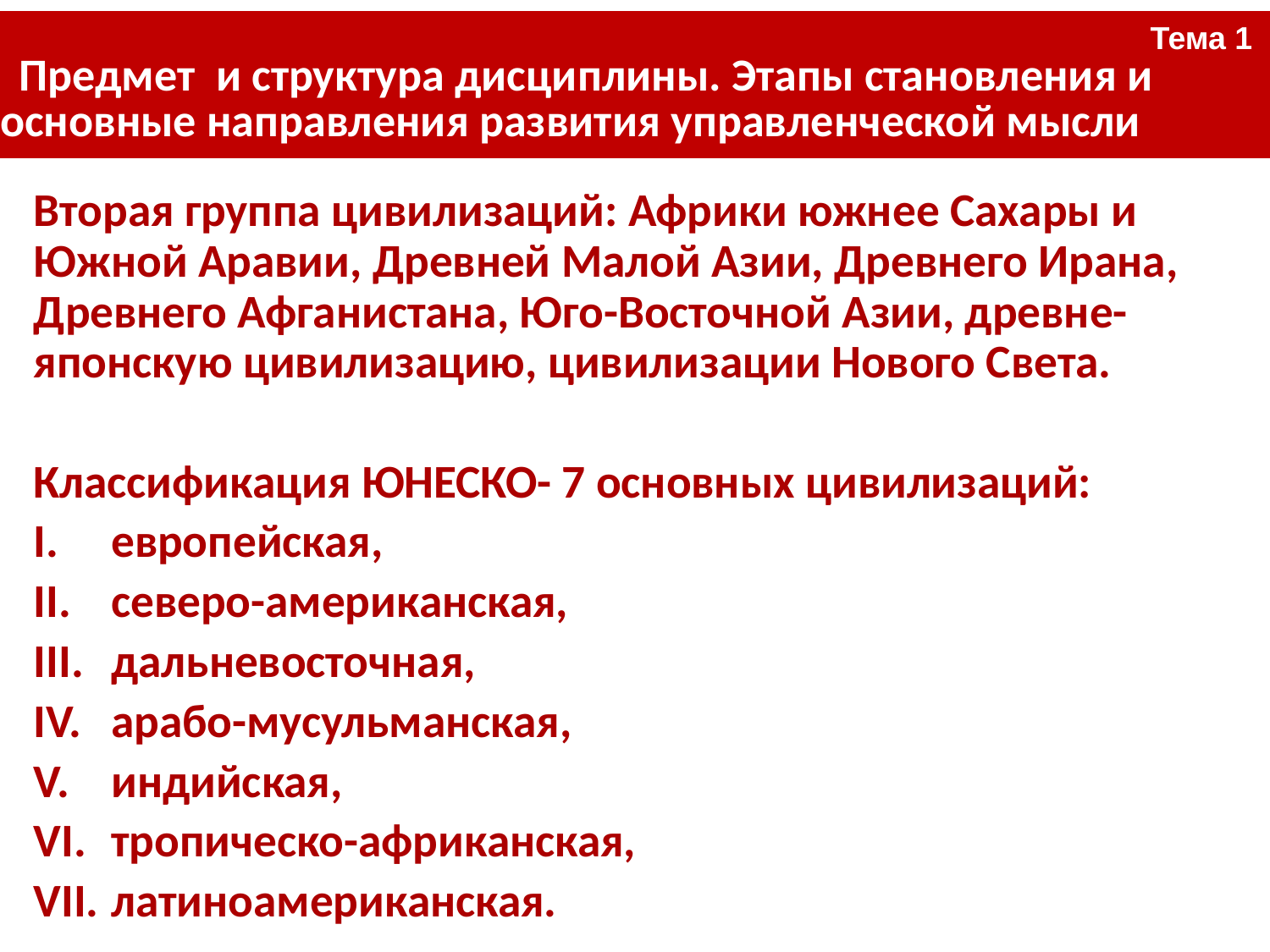

| Тема 1 Предмет и структура дисциплины. Этапы становления и основные направления развития управленческой мысли |
| --- |
| Тема 1 Управление в Западной Европе в Средние века |
| --- |
#
Вторая группа цивилизаций: Африки южнее Сахары и Южной Аравии, Древней Малой Азии, Древнего Ирана, Древнего Афганистана, Юго-Восточной Азии, древне-японскую цивилизацию, цивилизации Нового Света.

Классификация ЮНЕСКО- 7 основных цивилизаций:
европейская,
северо-американская,
дальневосточная,
арабо-мусульманская,
индийская,
тропическо-африканская,
латиноамериканская.